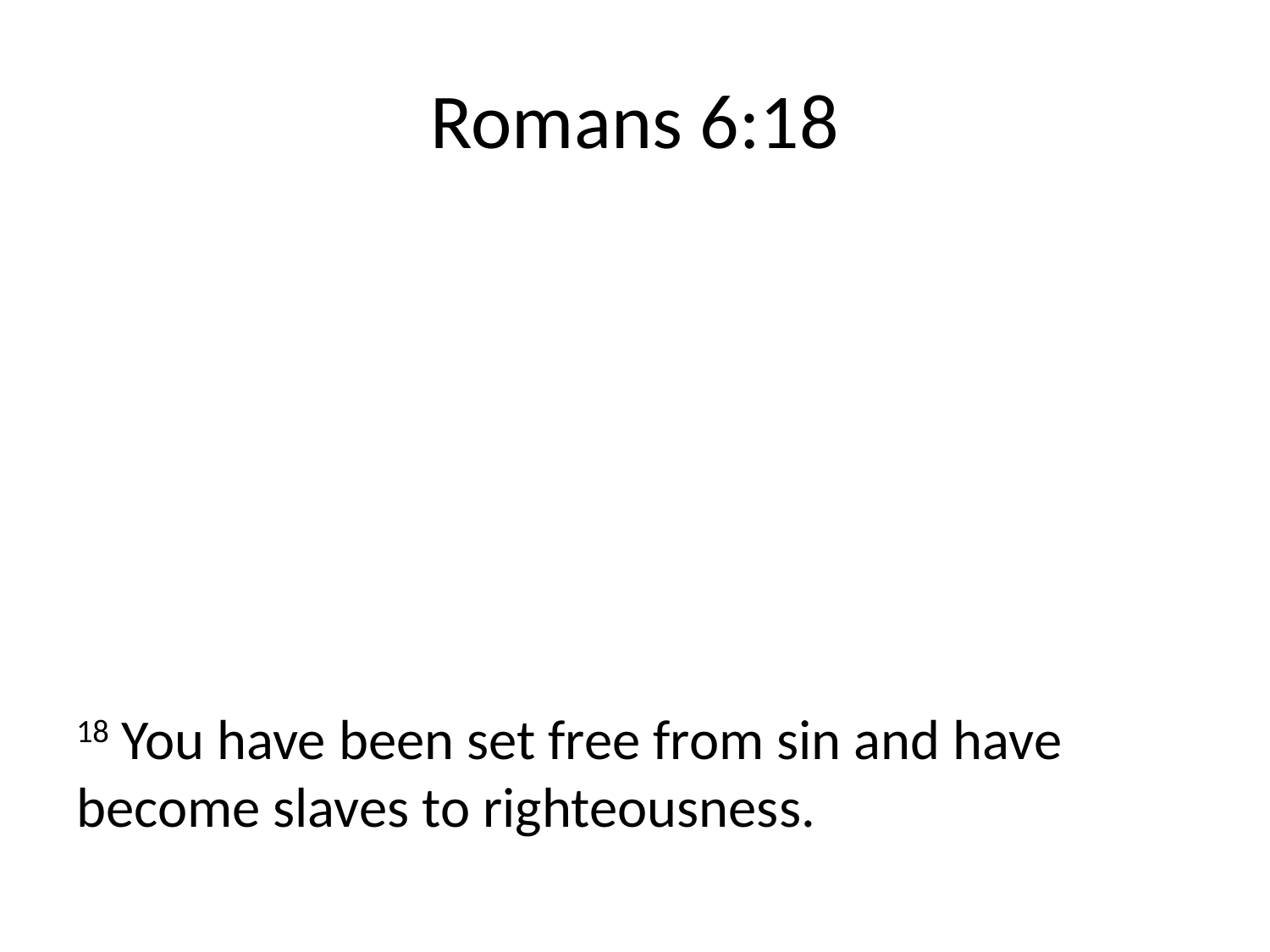

# Romans 6:18

18 You have been set free from sin and have become slaves to righteousness.